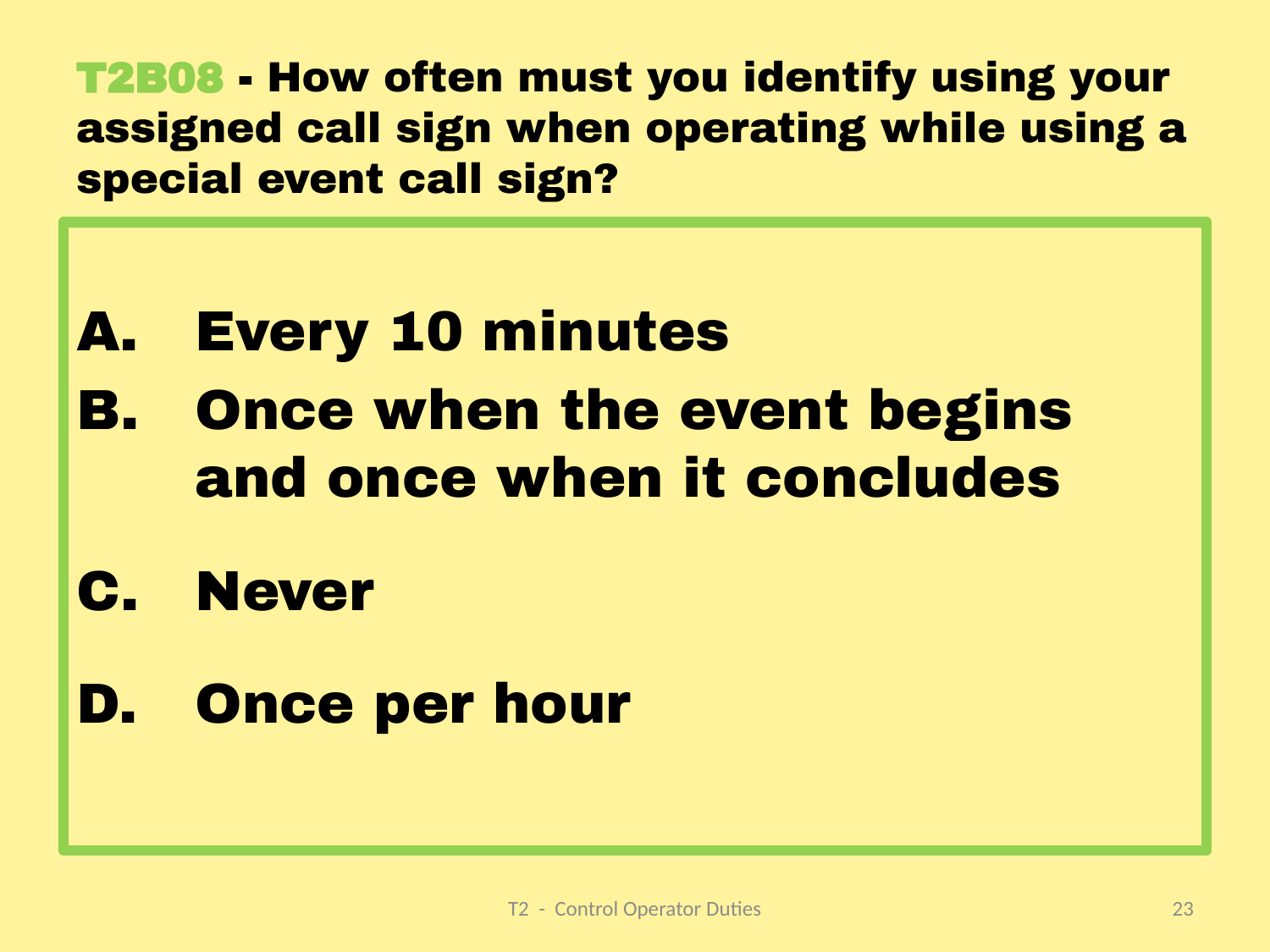

# T2B08 - How often must you identify using your assigned call sign when operating while using a special event call sign?

Every 10 minutes
Once when the event begins and once when it concludes
Never
Once per hour

T2  -  Control Operator Duties
23